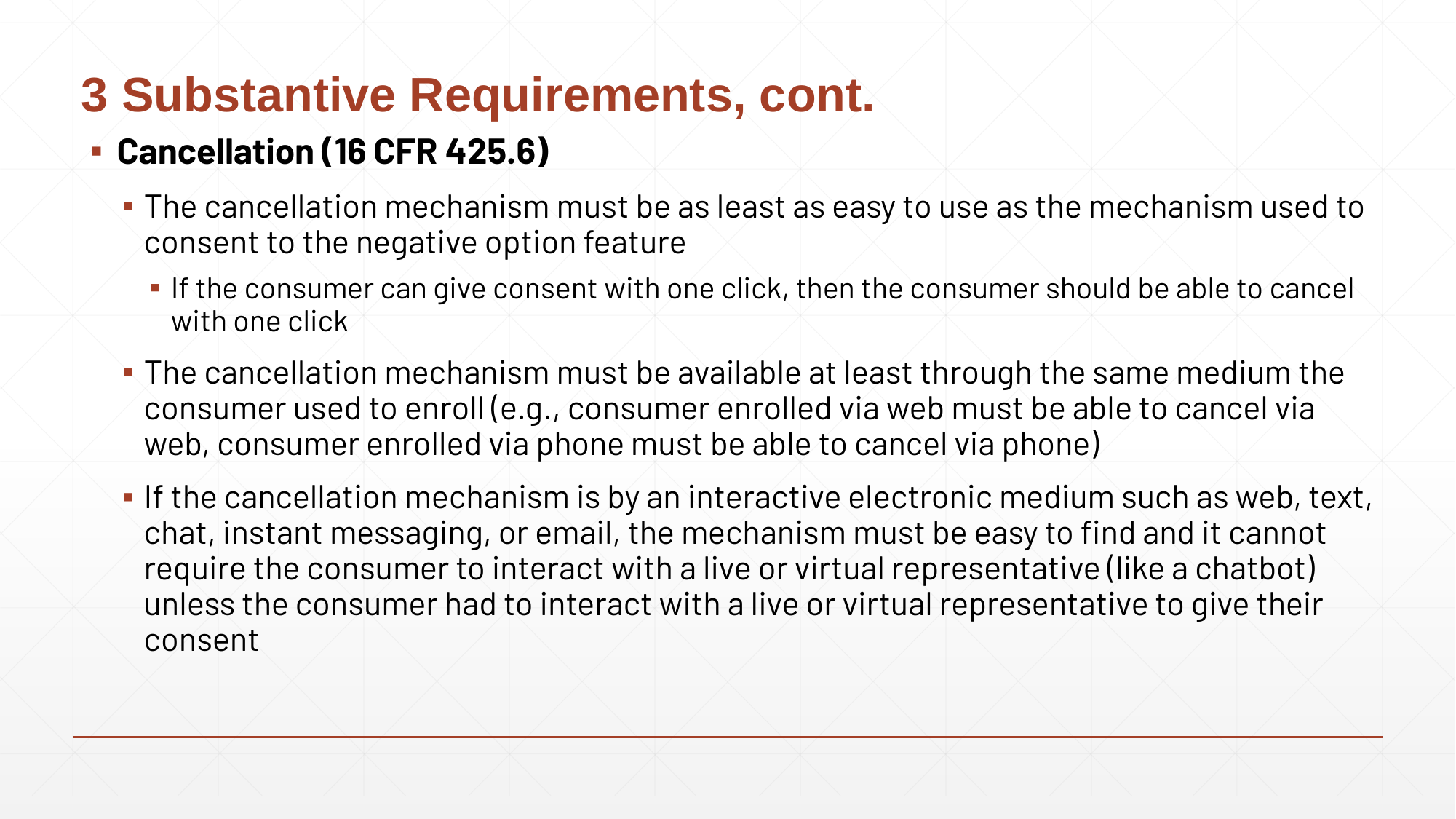

# 3 Substantive Requirements, cont.
Cancellation (16 CFR 425.6)
The cancellation mechanism must be as least as easy to use as the mechanism used to consent to the negative option feature
If the consumer can give consent with one click, then the consumer should be able to cancel with one click
The cancellation mechanism must be available at least through the same medium the consumer used to enroll (e.g., consumer enrolled via web must be able to cancel via web, consumer enrolled via phone must be able to cancel via phone)
If the cancellation mechanism is by an interactive electronic medium such as web, text, chat, instant messaging, or email, the mechanism must be easy to find and it cannot require the consumer to interact with a live or virtual representative (like a chatbot) unless the consumer had to interact with a live or virtual representative to give their consent